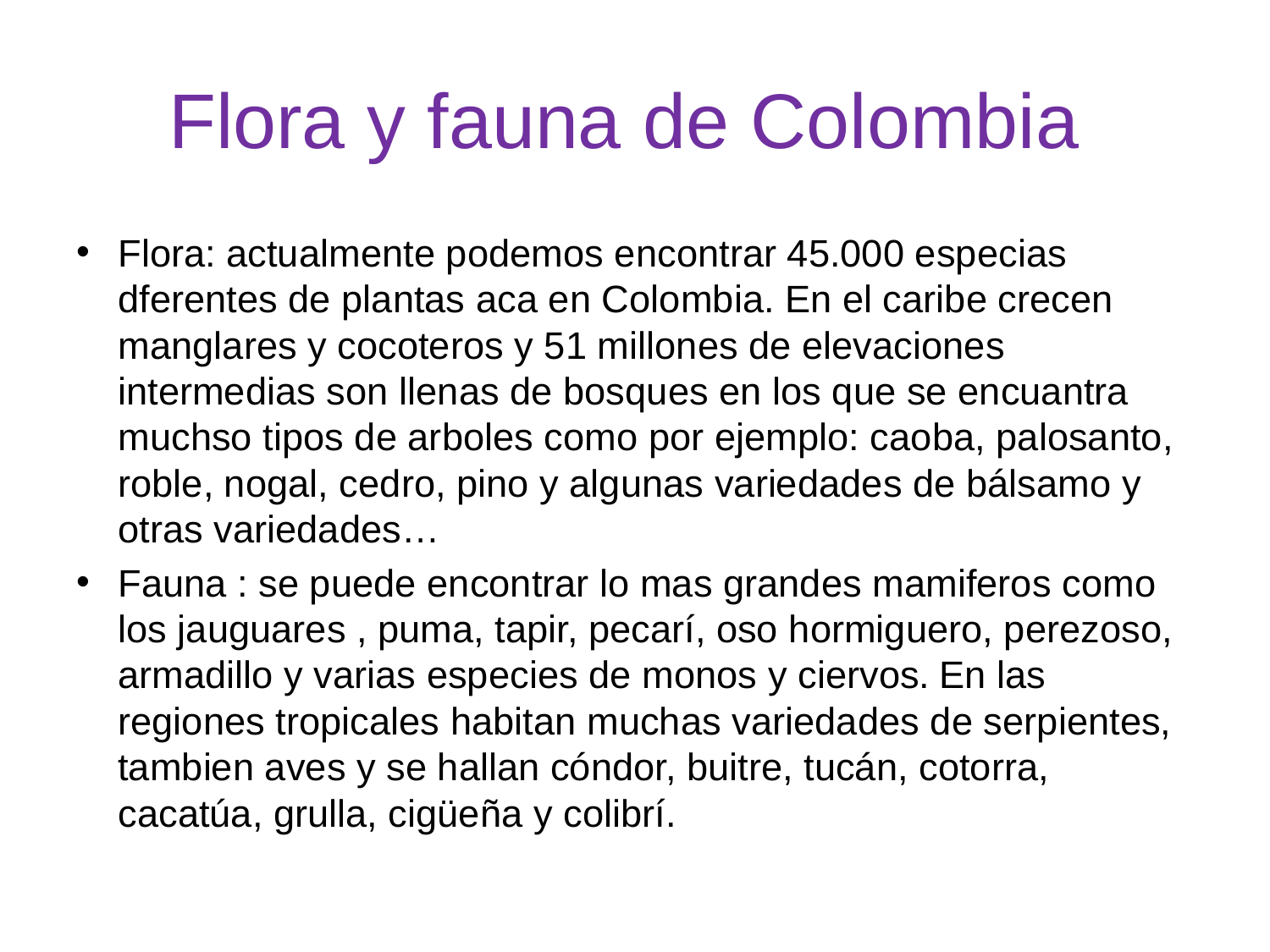

# Flora y fauna de Colombia
Flora: actualmente podemos encontrar 45.000 especias dferentes de plantas aca en Colombia. En el caribe crecen manglares y cocoteros y 51 millones de elevaciones intermedias son llenas de bosques en los que se encuantra muchso tipos de arboles como por ejemplo: caoba, palosanto, roble, nogal, cedro, pino y algunas variedades de bálsamo y otras variedades…
Fauna : se puede encontrar lo mas grandes mamiferos como los jauguares , puma, tapir, pecarí, oso hormiguero, perezoso, armadillo y varias especies de monos y ciervos. En las regiones tropicales habitan muchas variedades de serpientes, tambien aves y se hallan cóndor, buitre, tucán, cotorra, cacatúa, grulla, cigüeña y colibrí.